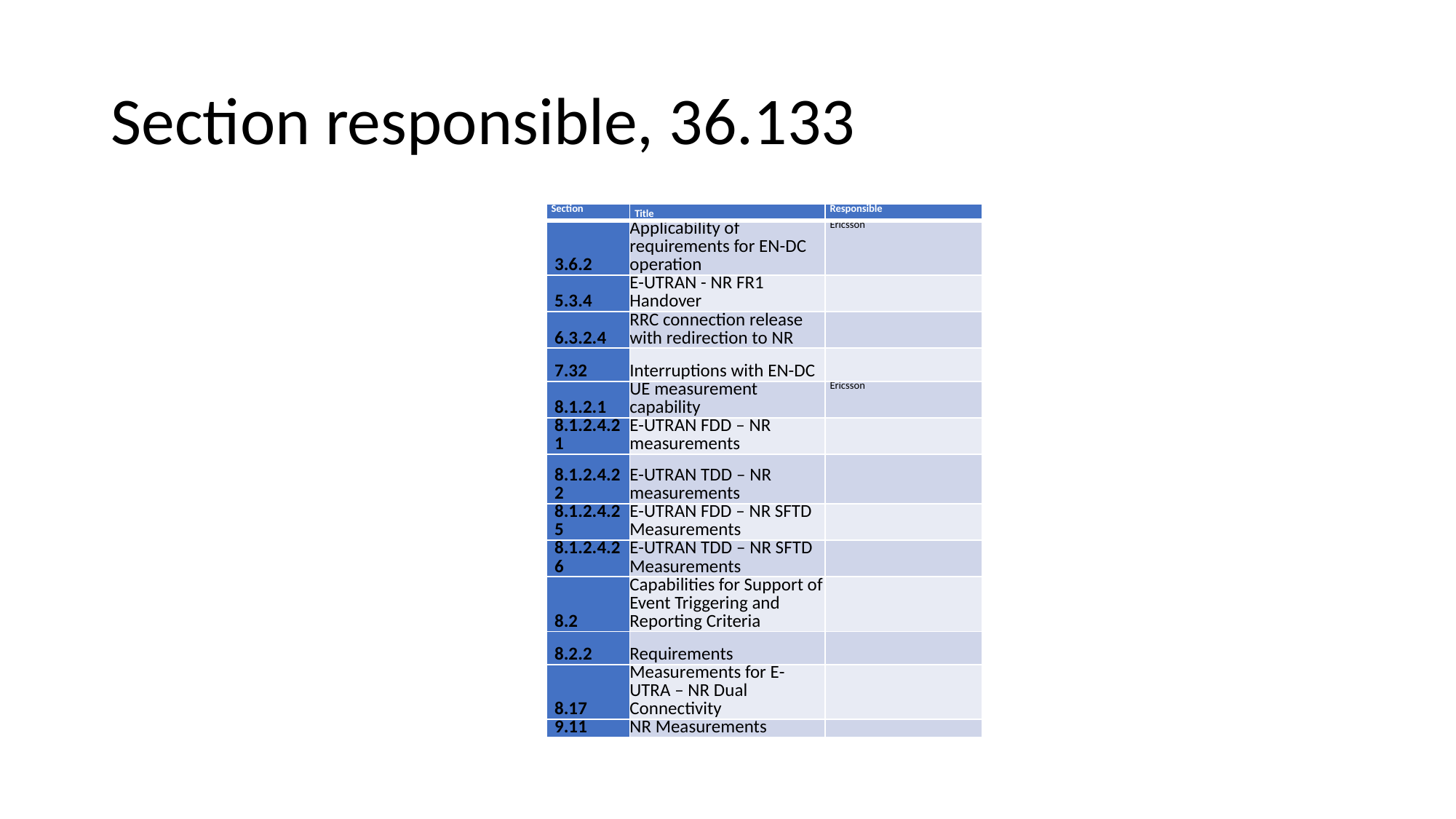

# Section responsible, 36.133
| Section | Title | Responsible |
| --- | --- | --- |
| 3.6.2 | Applicability of requirements for EN-DC operation | Ericsson |
| 5.3.4 | E-UTRAN - NR FR1 Handover |  |
| 6.3.2.4 | RRC connection release with redirection to NR |  |
| 7.32 | Interruptions with EN-DC |  |
| 8.1.2.1 | UE measurement capability | Ericsson |
| 8.1.2.4.21 | E-UTRAN FDD – NR measurements |  |
| 8.1.2.4.22 | E-UTRAN TDD – NR measurements |  |
| 8.1.2.4.25 | E-UTRAN FDD – NR SFTD Measurements |  |
| 8.1.2.4.26 | E-UTRAN TDD – NR SFTD Measurements |  |
| 8.2 | Capabilities for Support of Event Triggering and Reporting Criteria |  |
| 8.2.2 | Requirements |  |
| 8.17 | Measurements for E-UTRA – NR Dual Connectivity |  |
| 9.11 | NR Measurements |  |